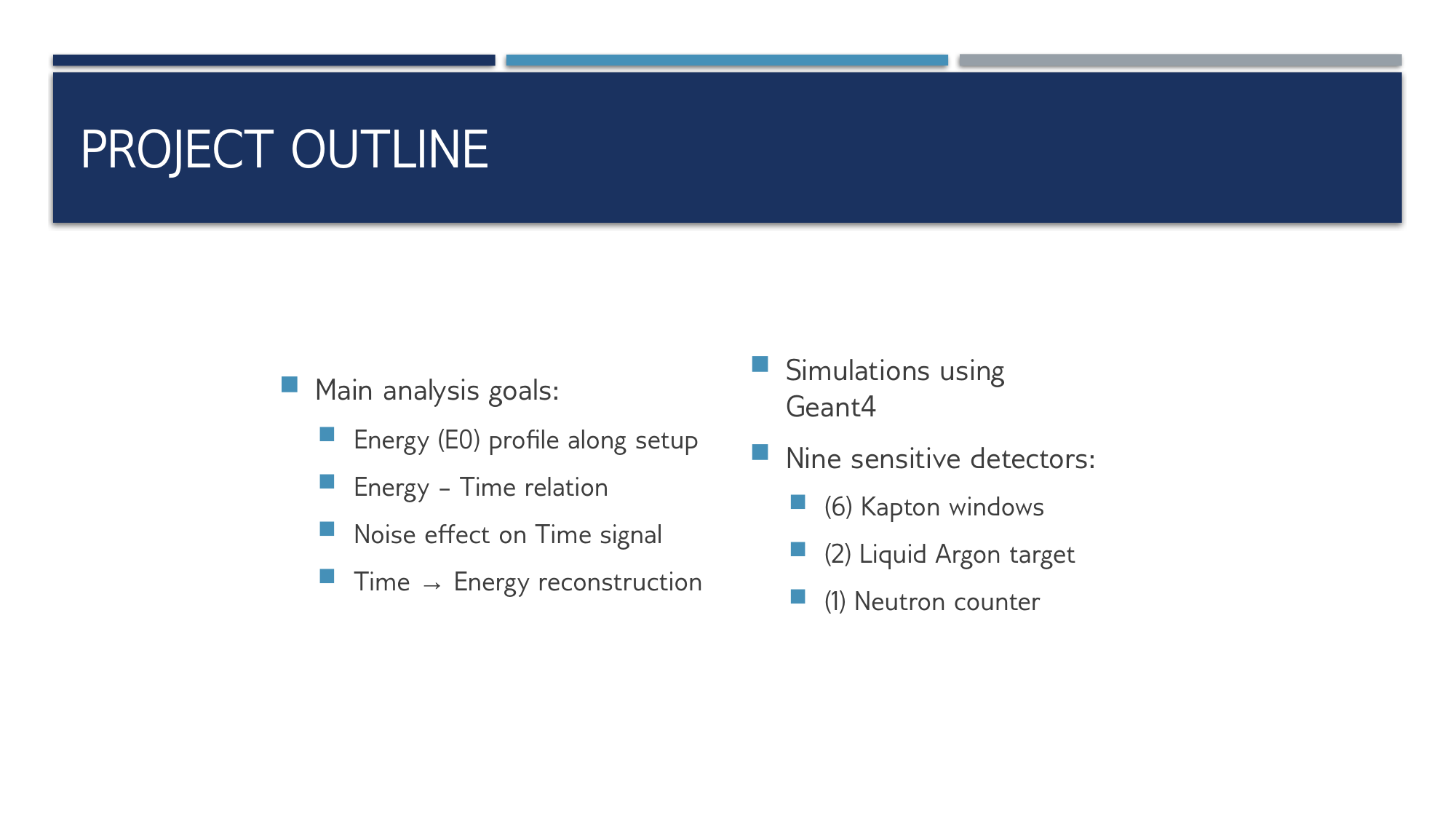

Project outline
Main analysis goals:
Energy (E0) profile along setup
Energy – Time relation
Noise effect on Time signal
Time → Energy reconstruction
Simulations using Geant4
Nine sensitive detectors:
(6) Kapton windows
(2) Liquid Argon target
(1) Neutron counter